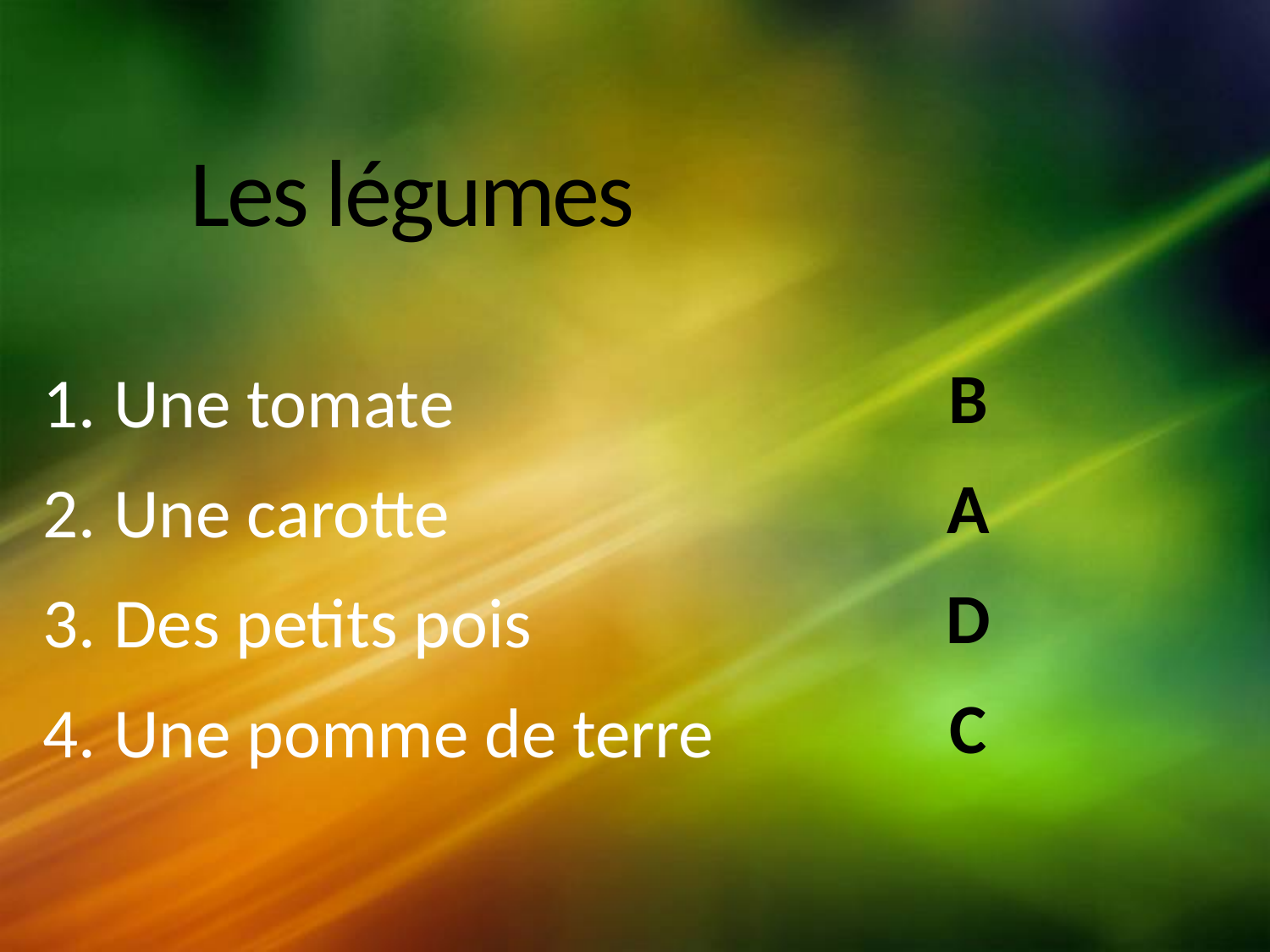

# Les légumes

Une tomate
Une carotte
Des petits pois
Une pomme de terre
B
A
D
C